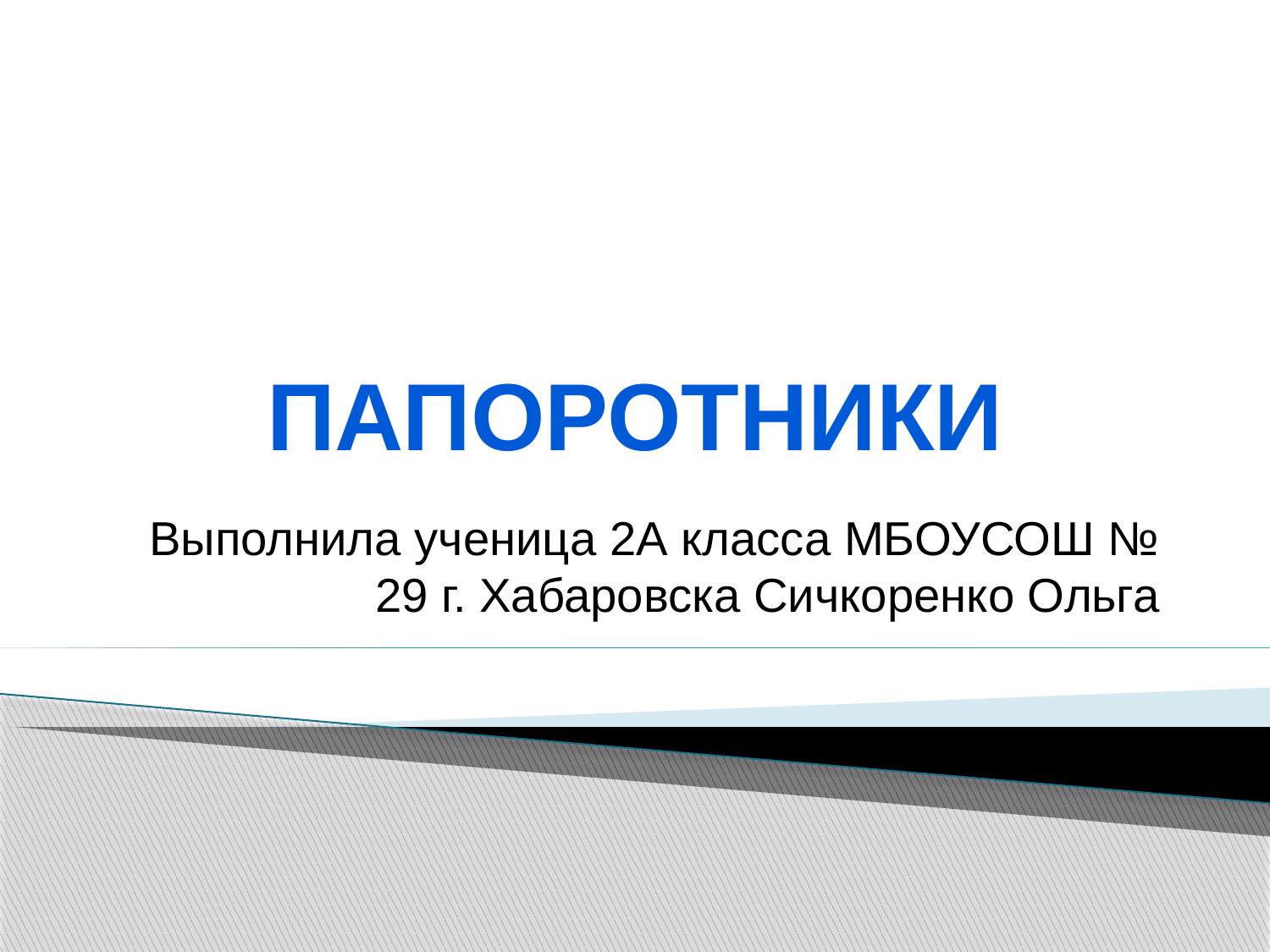

#
Папоротники
Выполнила ученица 2А класса МБОУСОШ № 29 г. Хабаровска Сичкоренко Ольга